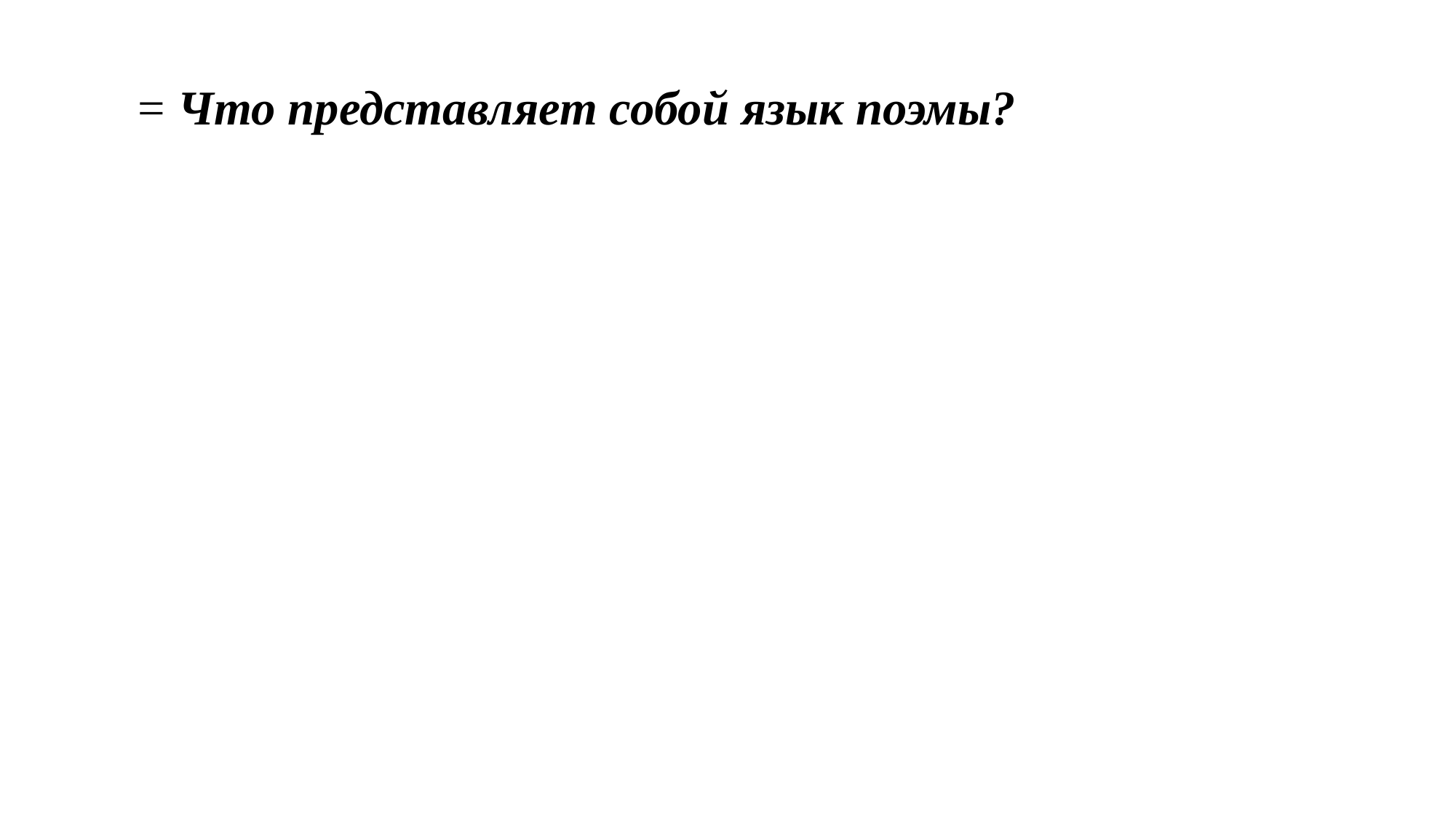

#
= Что представляет собой язык поэмы?